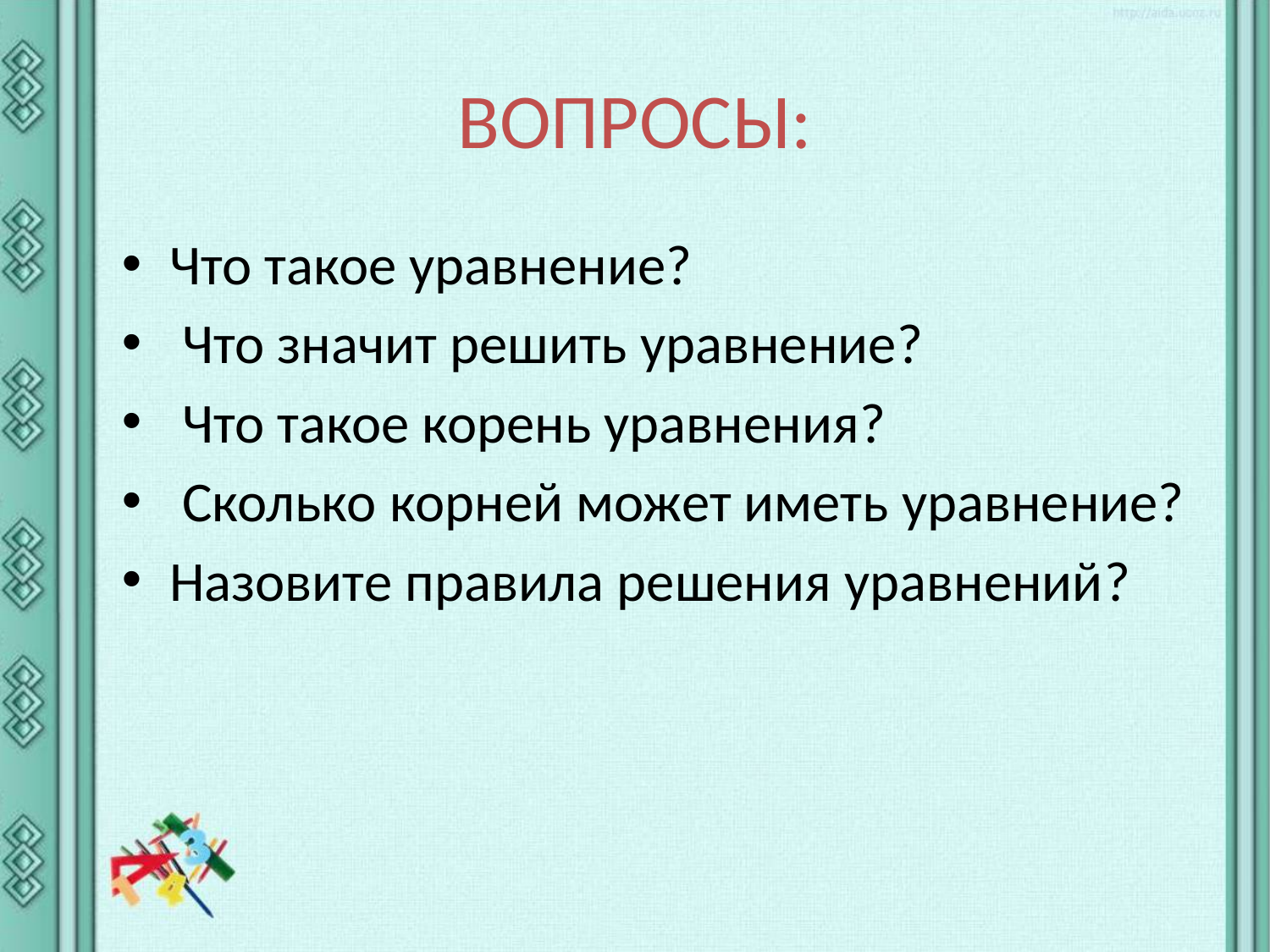

# ВОПРОСЫ:
Что такое уравнение?
 Что значит решить уравнение?
 Что такое корень уравнения?
 Сколько корней может иметь уравнение?
Назовите правила решения уравнений?